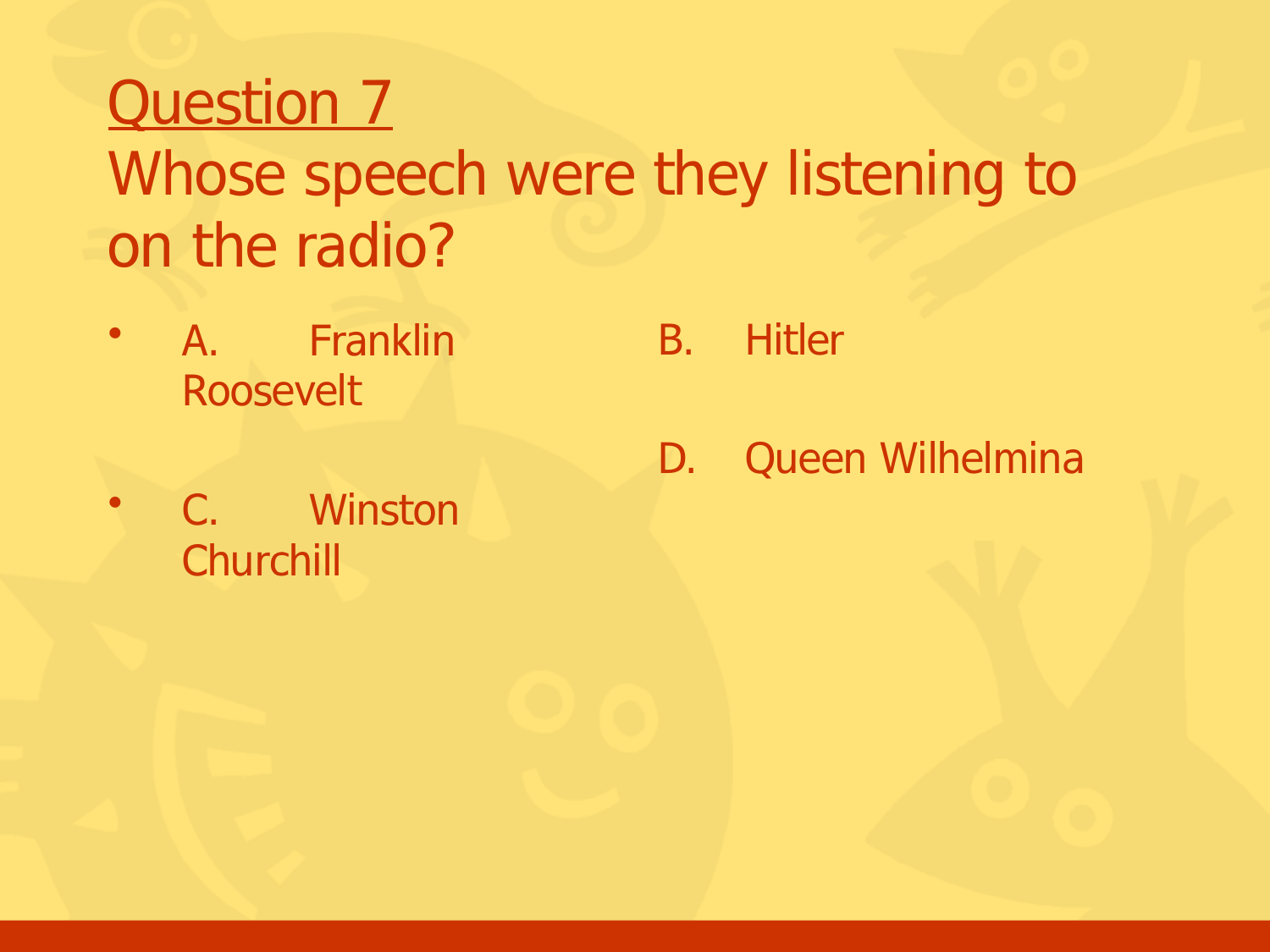

# Question 7 Whose speech were they listening to on the radio?
A. 	Franklin Roosevelt

C. 	Winston Churchill

B. 	Hitler

D. 	Queen Wilhelmina